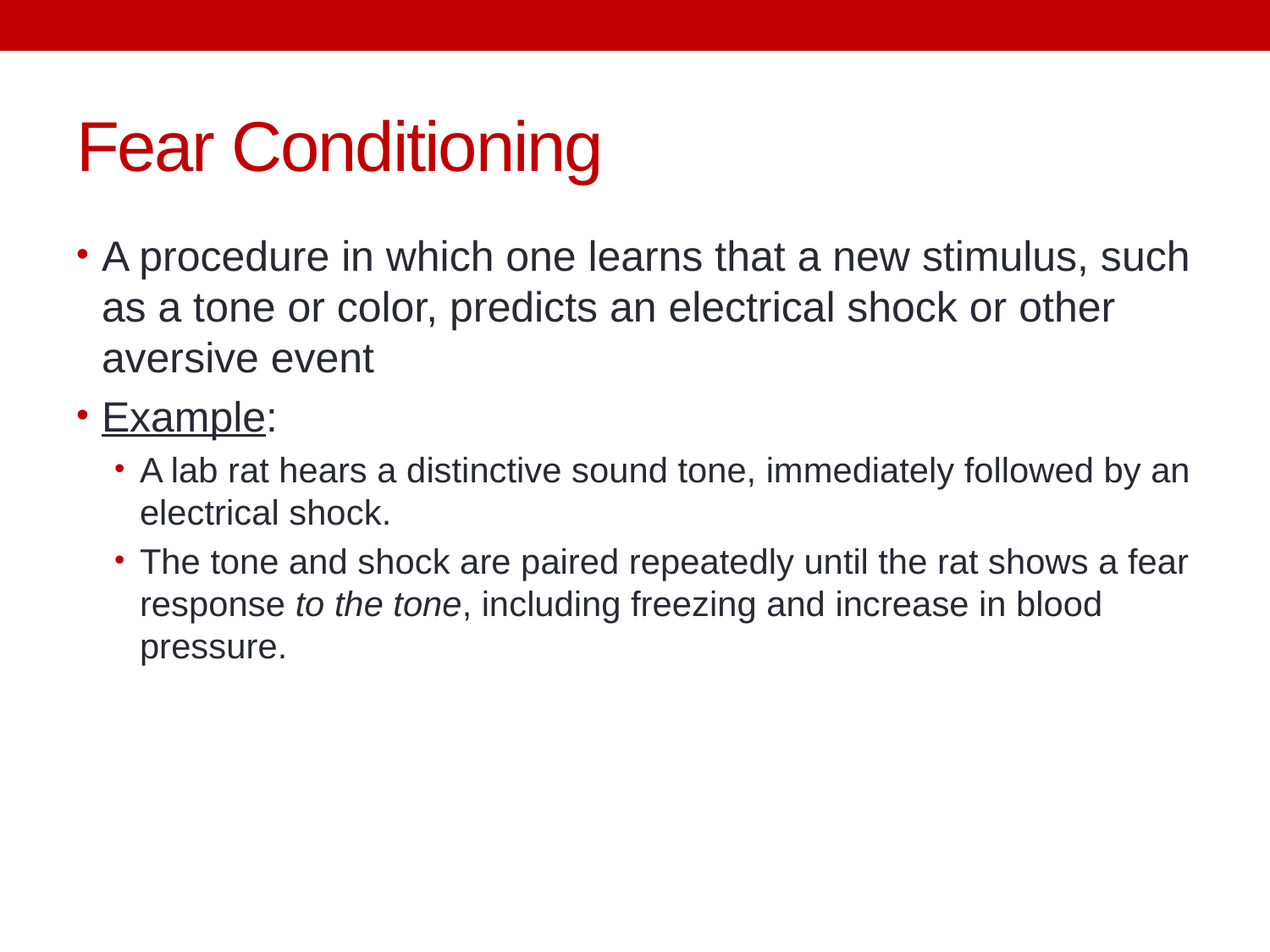

# Fear Conditioning
A procedure in which one learns that a new stimulus, such as a tone or color, predicts an electrical shock or other aversive event
Example:
A lab rat hears a distinctive sound tone, immediately followed by an electrical shock.
The tone and shock are paired repeatedly until the rat shows a fear response to the tone, including freezing and increase in blood pressure.